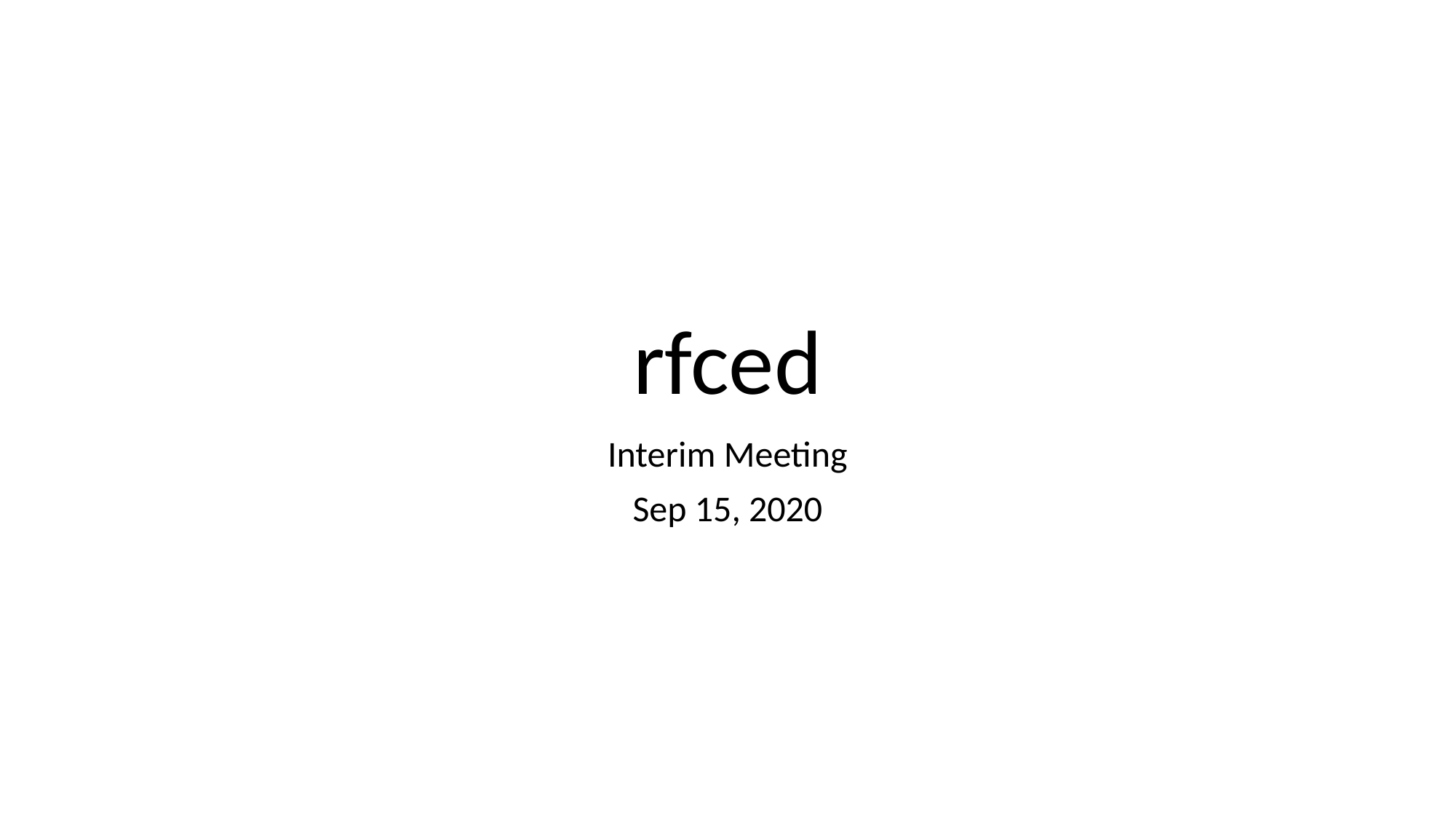

# rfced
Interim Meeting
Sep 15, 2020